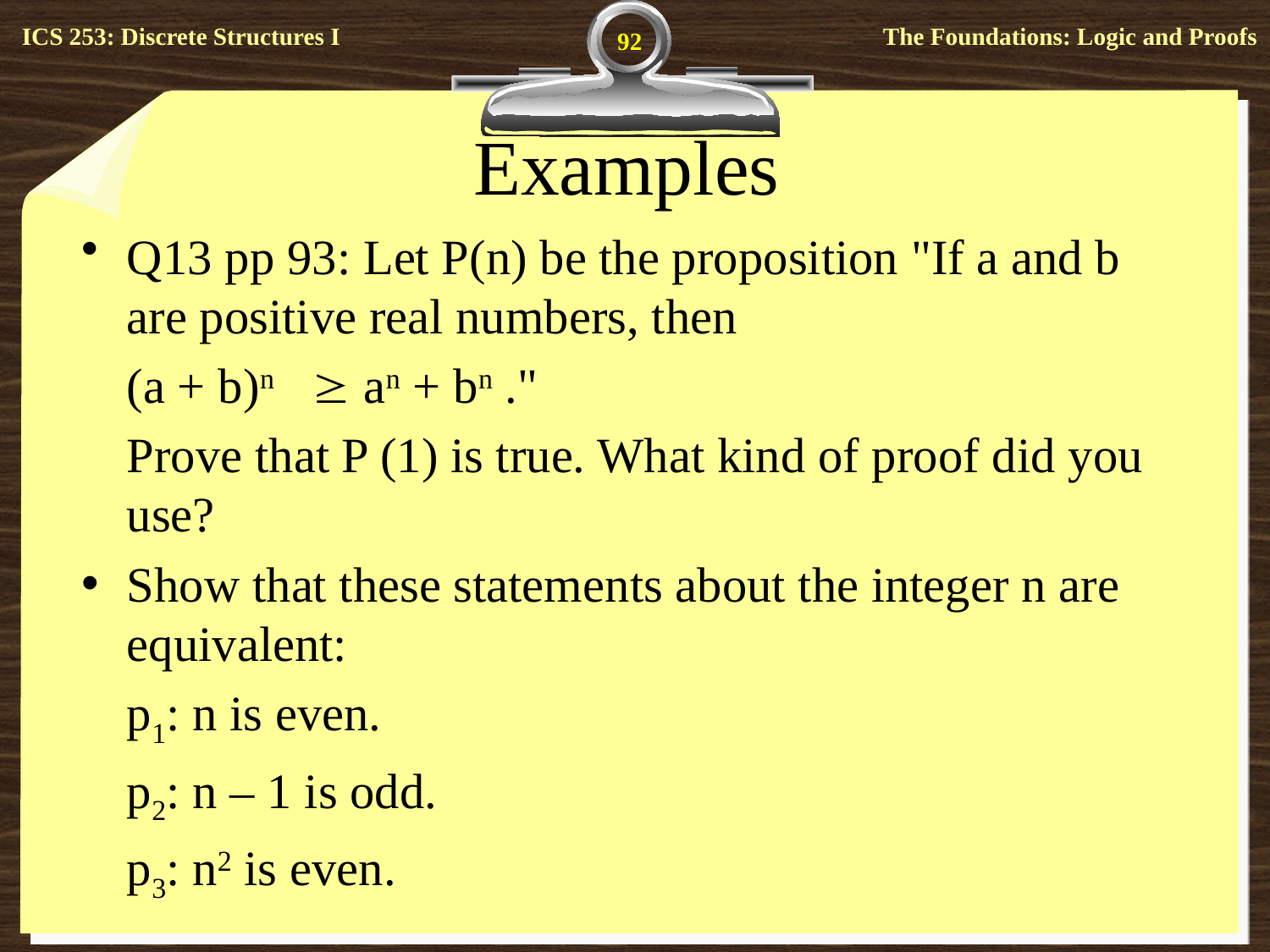

92
# Examples
Q13 pp 93: Let P(n) be the proposition "If a and b are positive real numbers, then
	(a + b)n  ≥ an + bn ."
	Prove that P (1) is true. What kind of proof did you use?
Show that these statements about the integer n are equivalent:
	p1: n is even.
	p2: n – 1 is odd.
	p3: n2 is even.